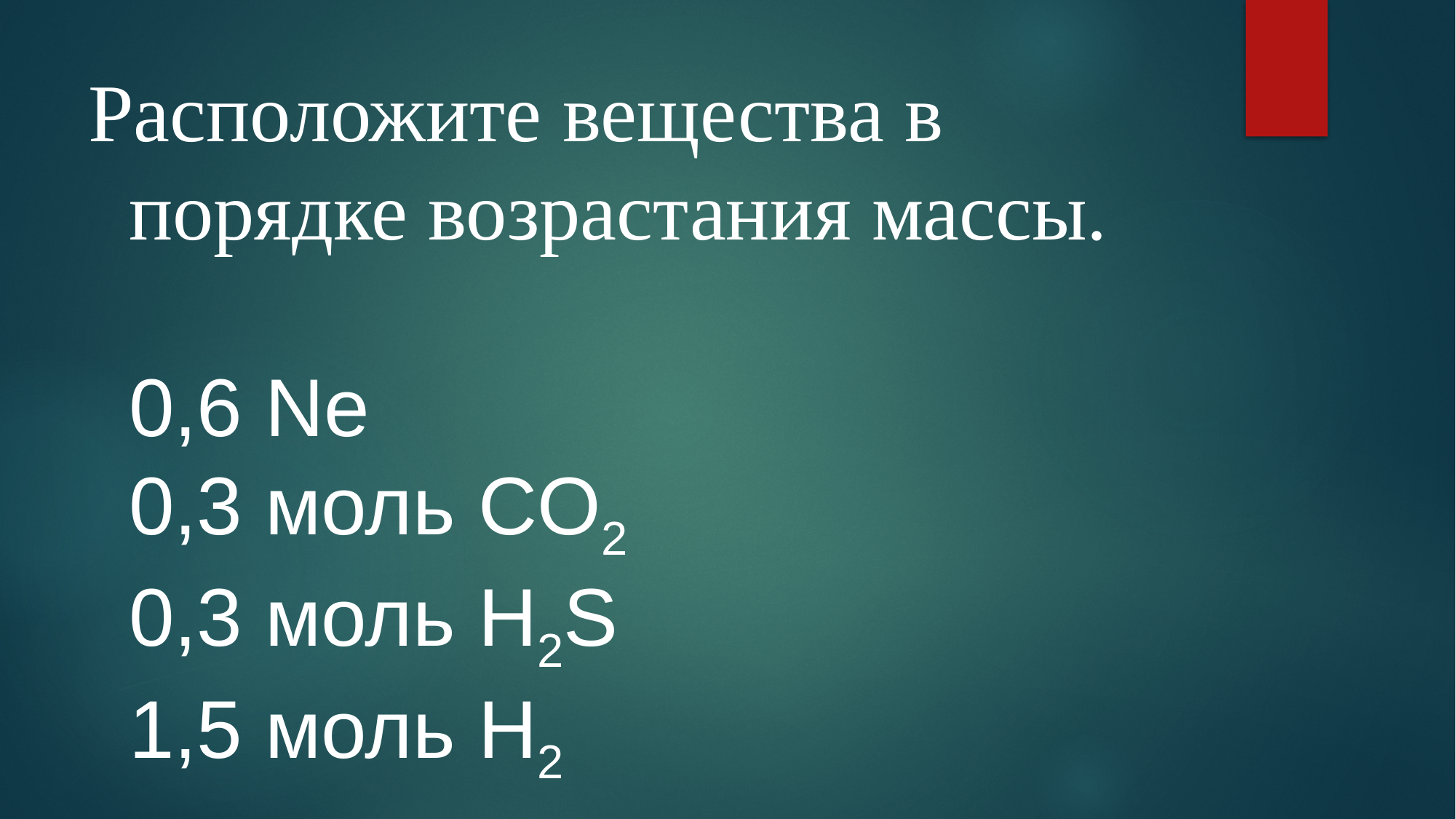

# Расположите вещества в порядке возрастания массы. 0,6 Ne 0,3 моль CO2  0,3 моль H2S  1,5 моль H2